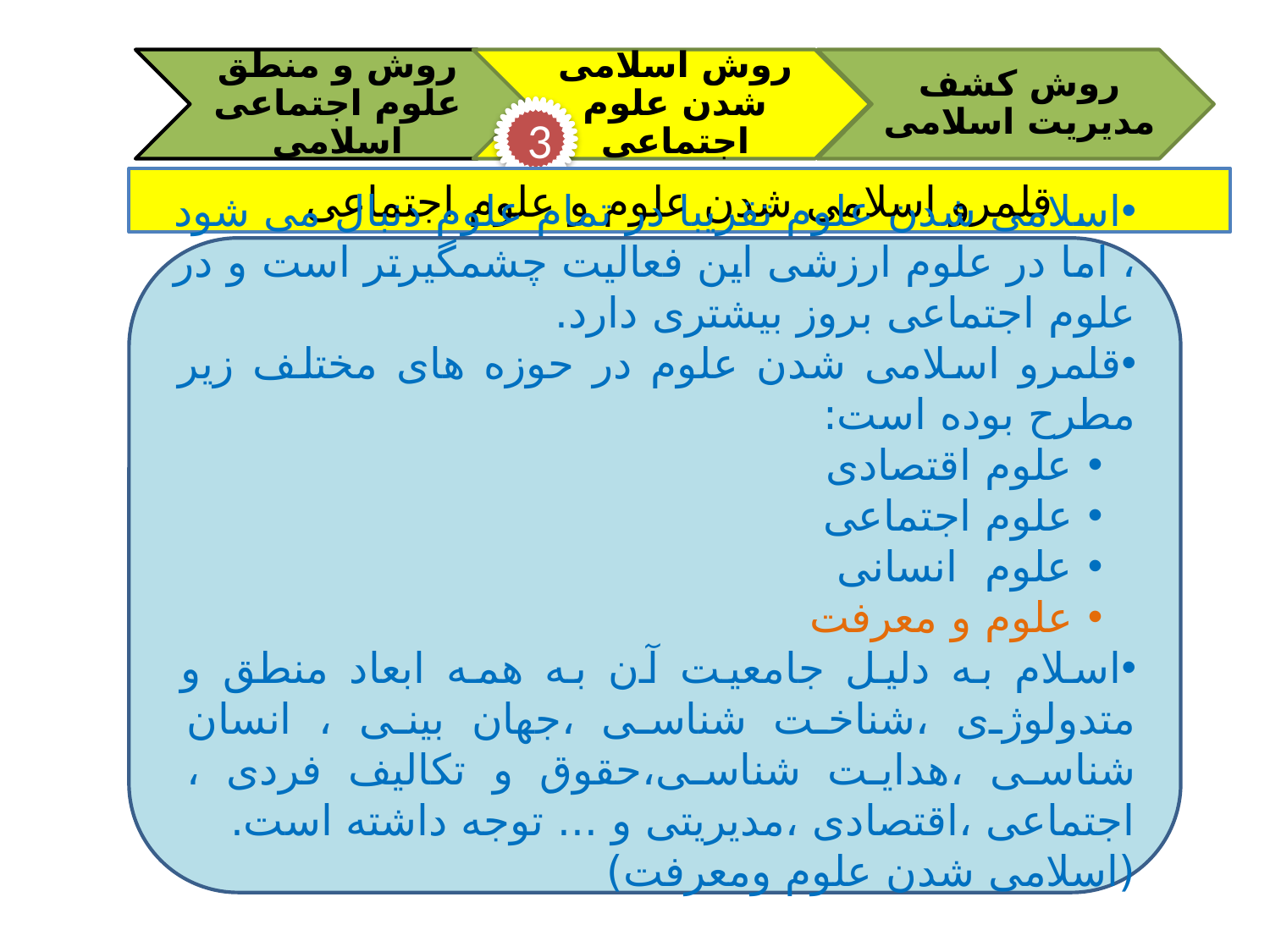

روش و منطق علوم اجتماعی اسلامی
روش اسلامی شدن علوم اجتماعی
روش کشف مدیریت اسلامی
3
قلمرو اسلامی شدن علوم و علوم اجتماعی
اسلامی شدن علوم تقریبا در تمام علوم دنبال می شود ، اما در علوم ارزشی این فعالیت چشمگیرتر است و در علوم اجتماعی بروز بیشتری دارد.
قلمرو اسلامی شدن علوم در حوزه های مختلف زیر مطرح بوده است:
علوم اقتصادی
علوم اجتماعی
علوم  انسانی
علوم و معرفت
اسلام به دلیل جامعیت آن به همه ابعاد منطق و متدولوژی ،شناخت شناسی ،جهان بینی ، انسان شناسی ،هدایت شناسی،حقوق و تکالیف فردی ، اجتماعی ،اقتصادی ،مدیریتی و ... توجه داشته است.
(اسلامی شدن علوم ومعرفت)